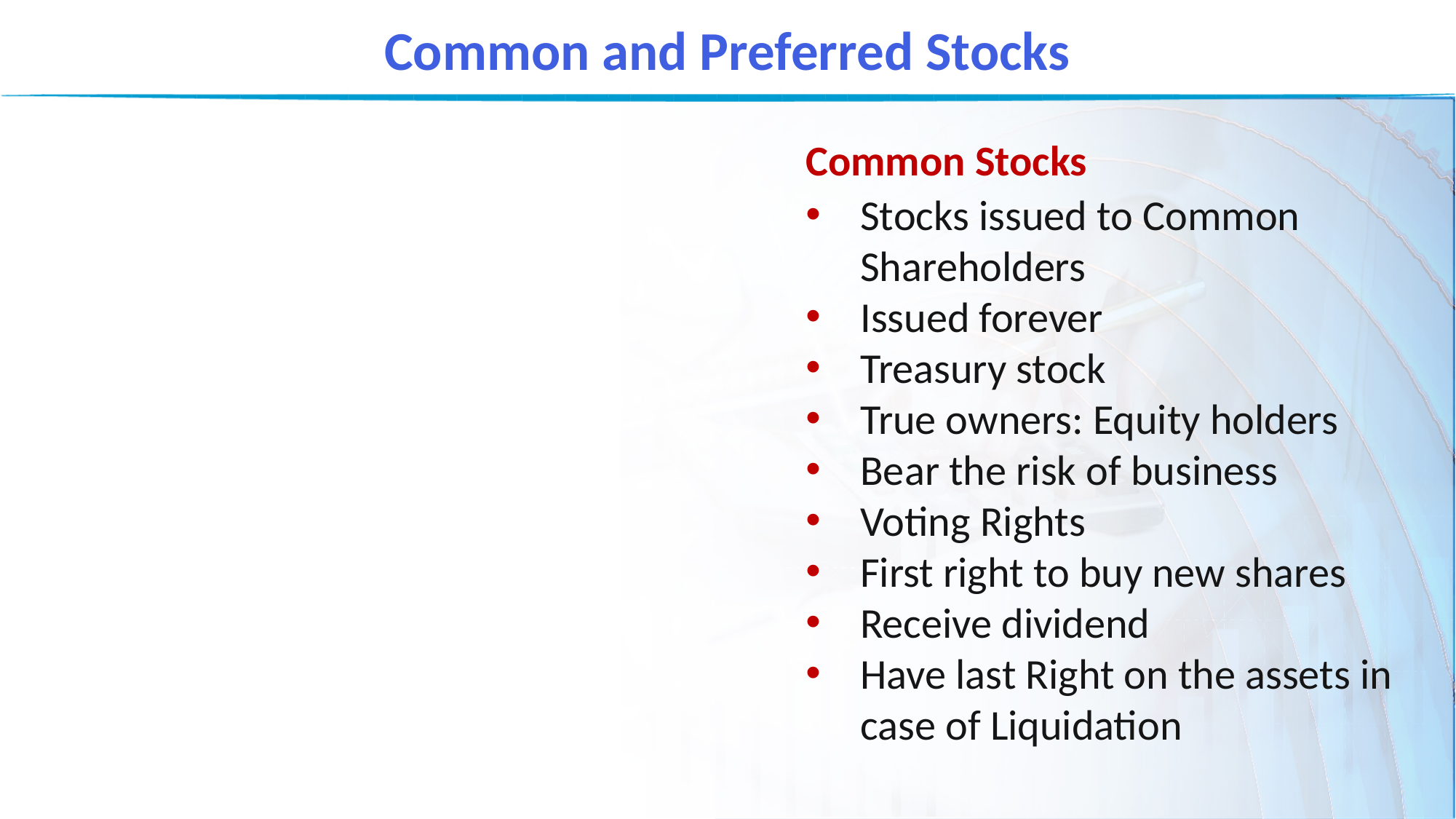

Common and Preferred Stocks
Common Stocks

Stocks issued to Common Shareholders
Issued forever
Treasury stock
True owners: Equity holders
Bear the risk of business
Voting Rights
First right to buy new shares
Receive dividend
Have last Right on the assets in case of Liquidation